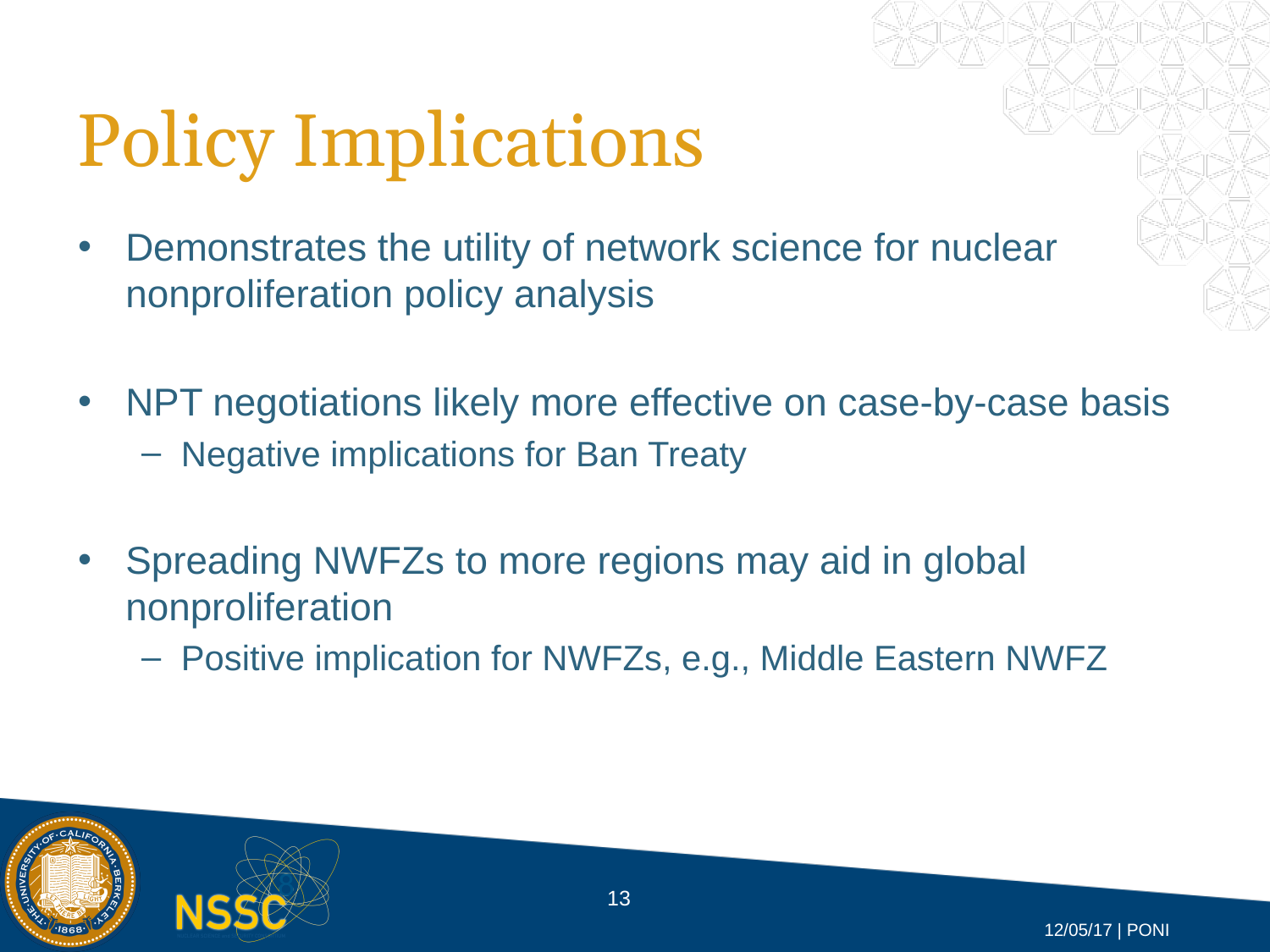

# Policy Implications
Demonstrates the utility of network science for nuclear nonproliferation policy analysis

NPT negotiations likely more effective on case-by-case basis
Negative implications for Ban Treaty

Spreading NWFZs to more regions may aid in global nonproliferation
Positive implication for NWFZs, e.g., Middle Eastern NWFZ